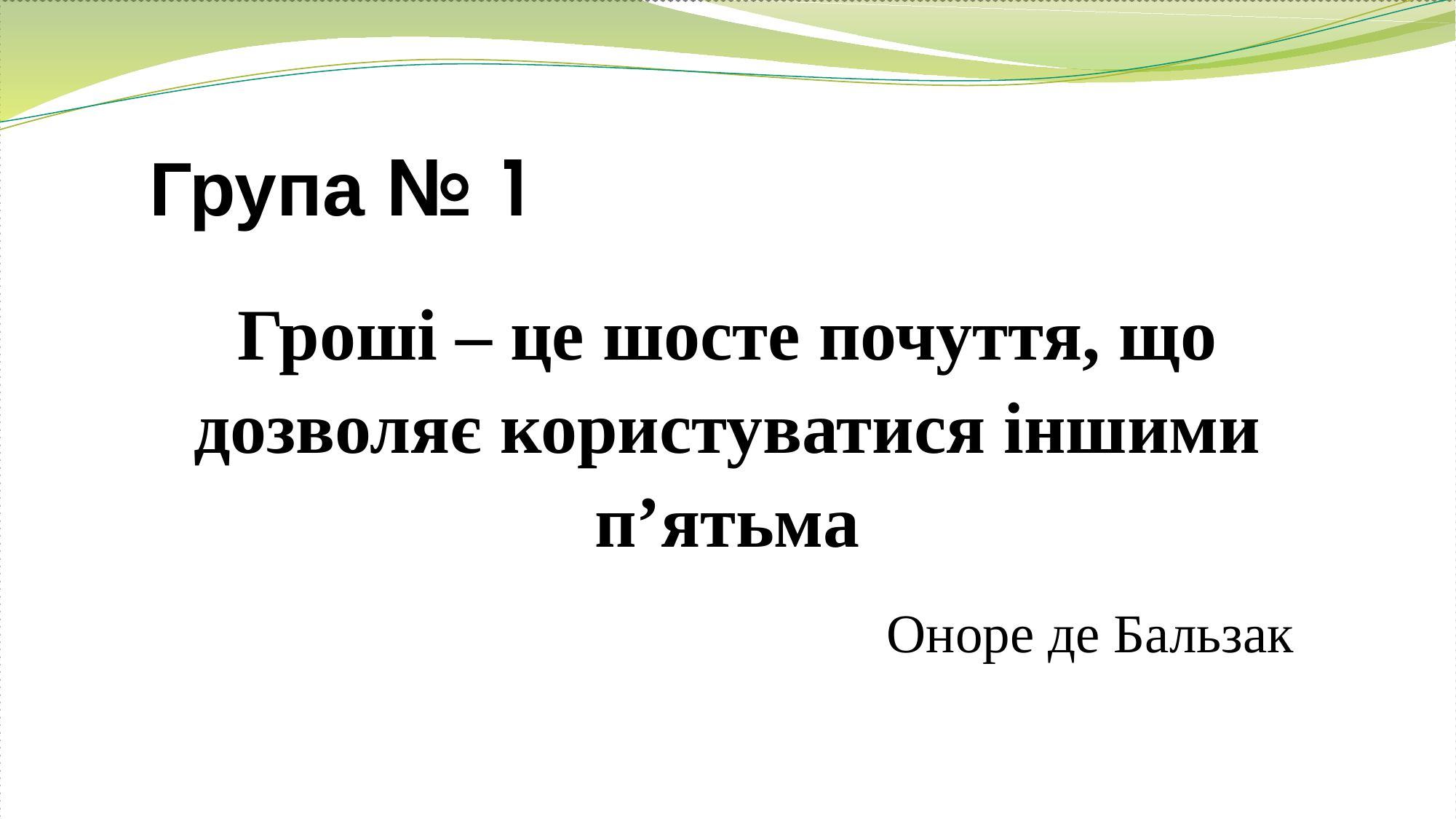

# Група № 1
Гроші – це шосте почуття, що дозволяє користуватися іншими п’ятьма
 Оноре де Бальзак